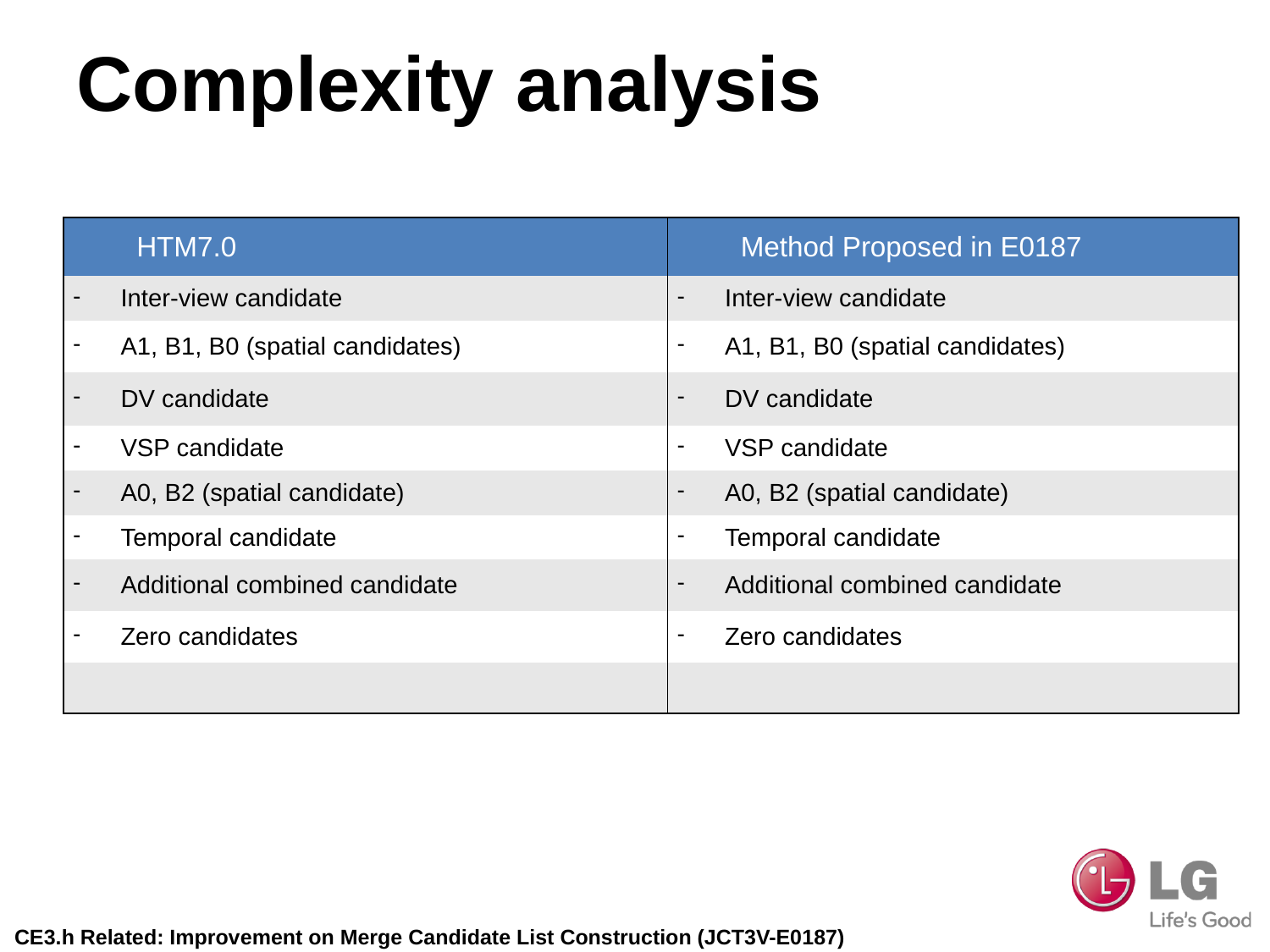

# Complexity analysis
| HTM7.0 | Method Proposed in E0187 |
| --- | --- |
| Inter-view candidate | Inter-view candidate |
| A1, B1, B0 (spatial candidates) | A1, B1, B0 (spatial candidates) |
| DV candidate | DV candidate |
| VSP candidate | VSP candidate |
| A0, B2 (spatial candidate) | A0, B2 (spatial candidate) |
| Temporal candidate | Temporal candidate |
| Additional combined candidate | Additional combined candidate |
| Zero candidates | Zero candidates |
|  |  |